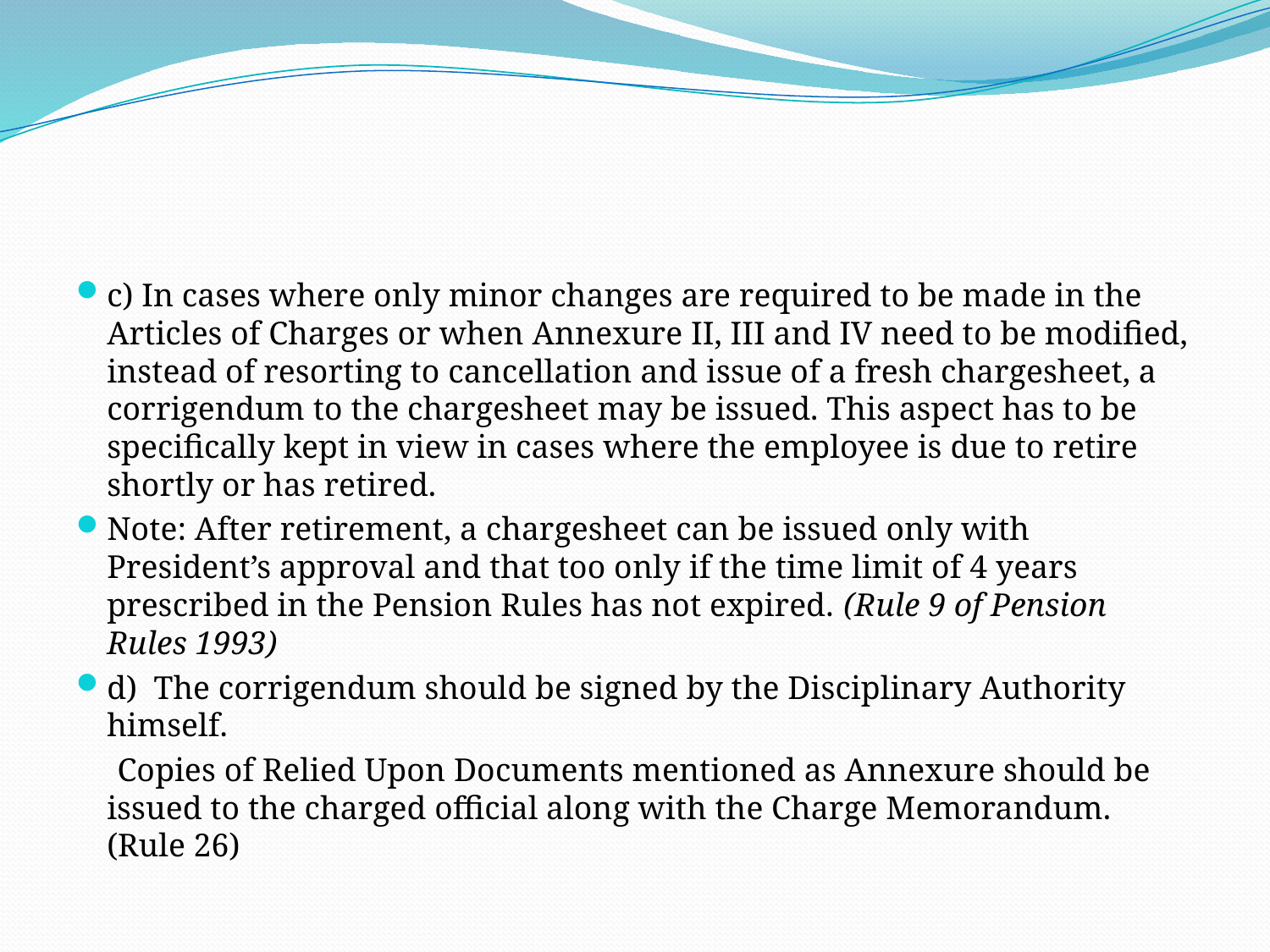

#
c) In cases where only minor changes are required to be made in the Articles of Charges or when Annexure II, III and IV need to be modified, instead of resorting to cancellation and issue of a fresh chargesheet, a corrigendum to the chargesheet may be issued. This aspect has to be specifically kept in view in cases where the employee is due to retire shortly or has retired.
Note: After retirement, a chargesheet can be issued only with President’s approval and that too only if the time limit of 4 years prescribed in the Pension Rules has not expired. (Rule 9 of Pension Rules 1993)
d)  The corrigendum should be signed by the Disciplinary Authority himself.
     Copies of Relied Upon Documents mentioned as Annexure should be issued to the charged official along with the Charge Memorandum. (Rule 26)